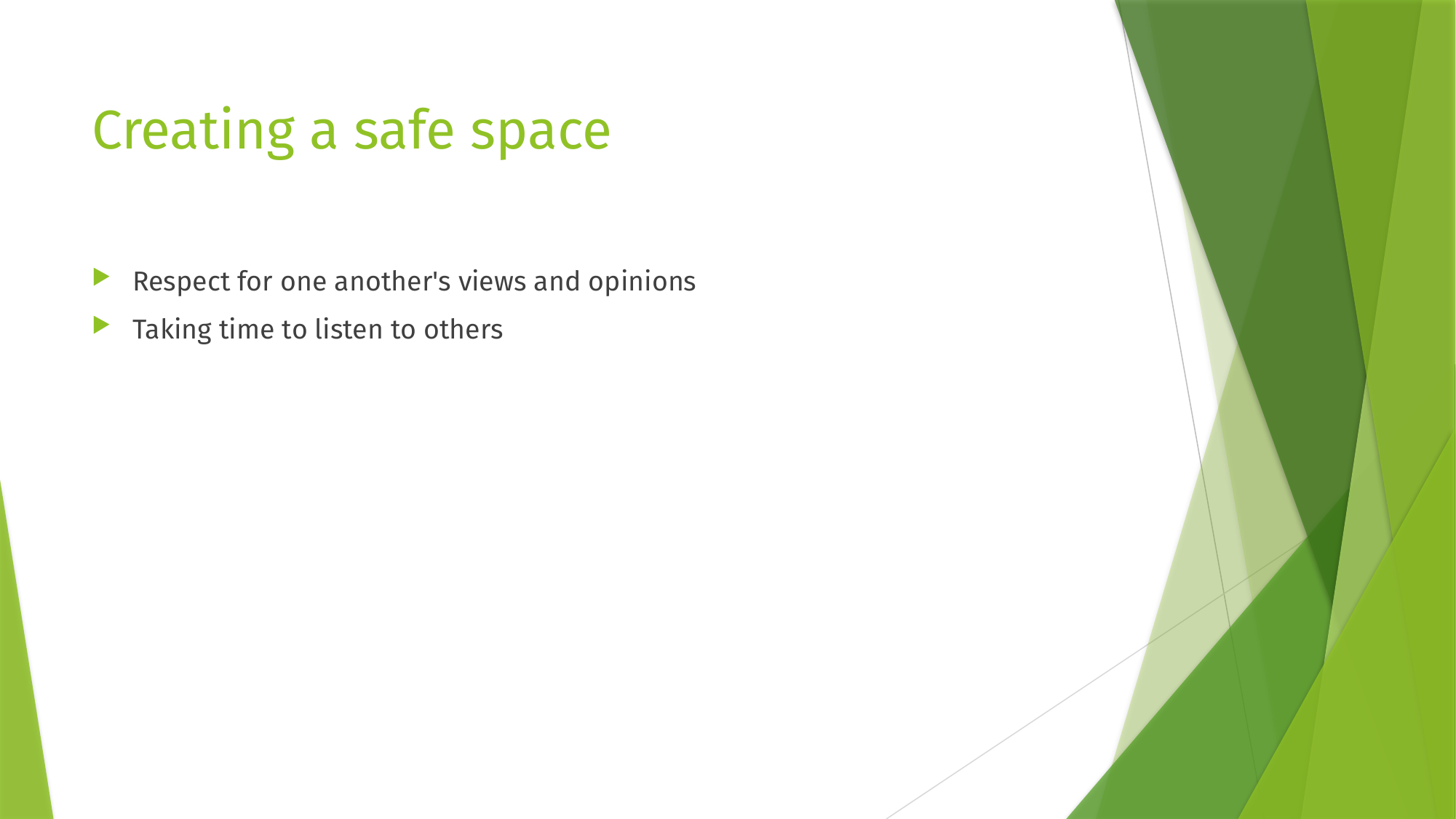

# Creating a safe space
Respect for one another's views and opinions
Taking time to listen to others